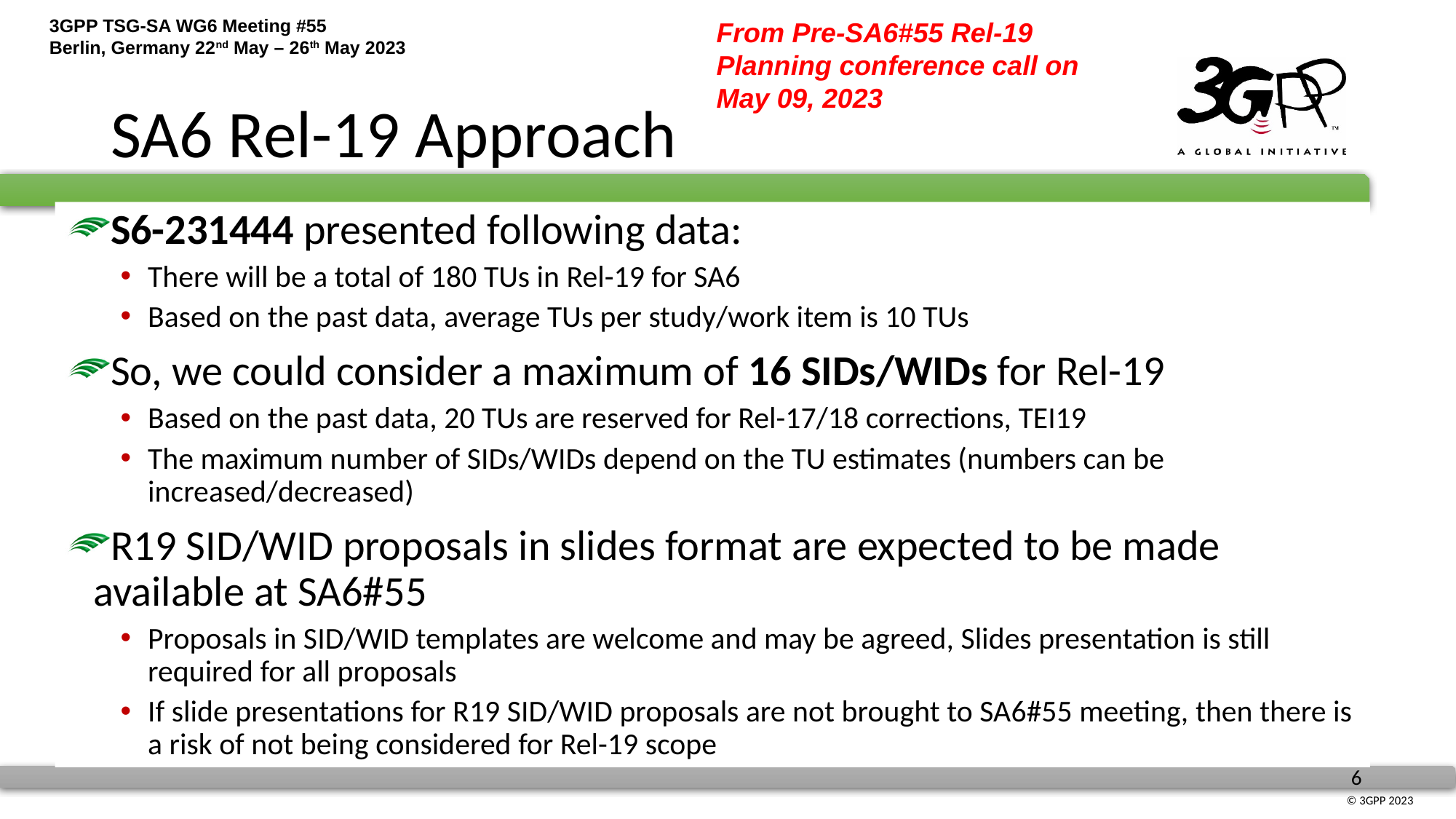

From Pre-SA6#55 Rel-19 Planning conference call on May 09, 2023
# SA6 Rel-19 Approach
S6-231444 presented following data:
There will be a total of 180 TUs in Rel-19 for SA6
Based on the past data, average TUs per study/work item is 10 TUs
So, we could consider a maximum of 16 SIDs/WIDs for Rel-19
Based on the past data, 20 TUs are reserved for Rel-17/18 corrections, TEI19
The maximum number of SIDs/WIDs depend on the TU estimates (numbers can be increased/decreased)
R19 SID/WID proposals in slides format are expected to be made available at SA6#55
Proposals in SID/WID templates are welcome and may be agreed, Slides presentation is still required for all proposals
If slide presentations for R19 SID/WID proposals are not brought to SA6#55 meeting, then there is a risk of not being considered for Rel-19 scope